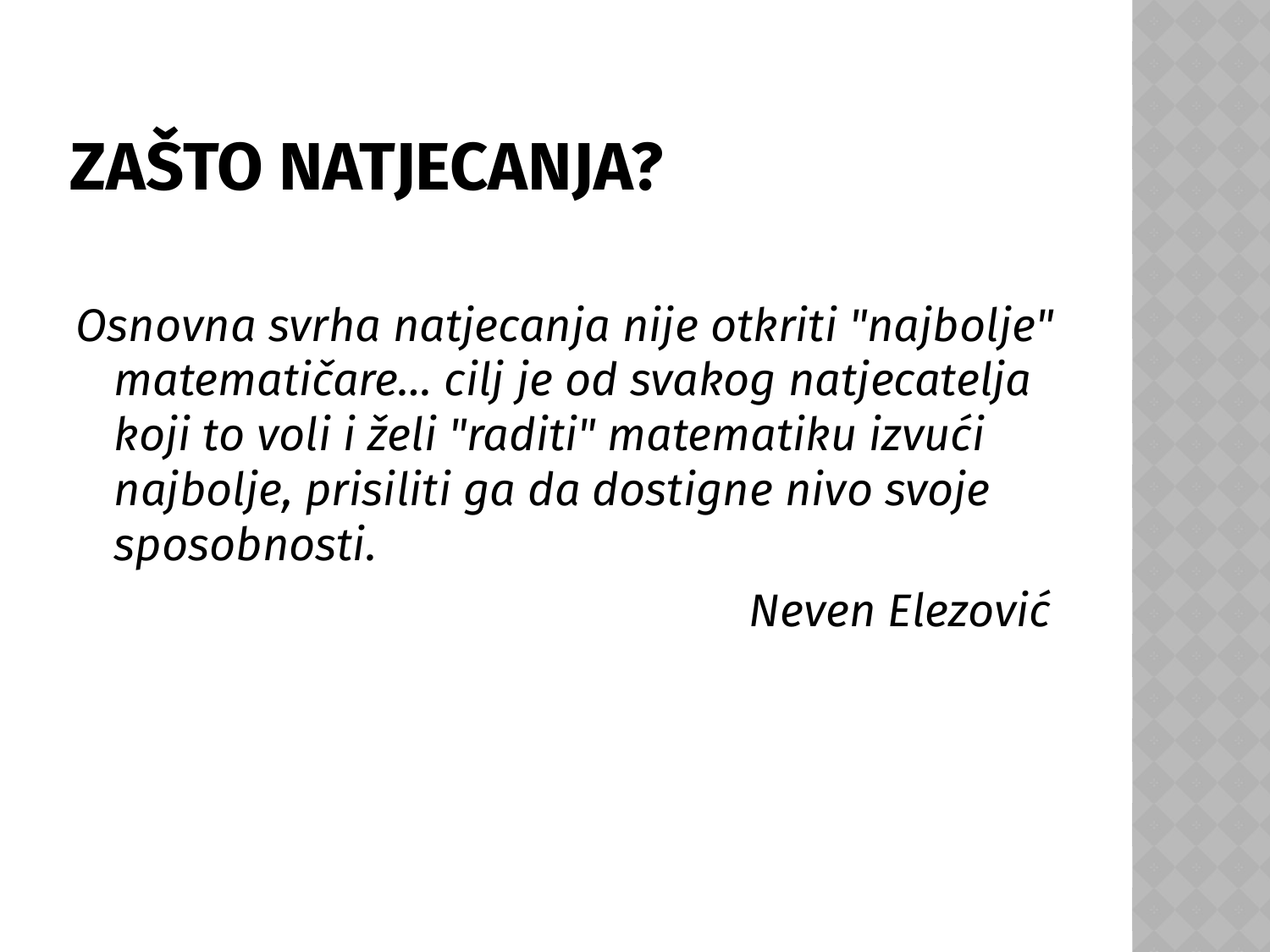

# Zašto natjecanja?

Osnovna svrha natjecanja nije otkriti "najbolje" matematičare… cilj je od svakog natjecatelja koji to voli i želi "raditi" matematiku izvući najbolje, prisiliti ga da dostigne nivo svoje sposobnosti.
						Neven Elezović